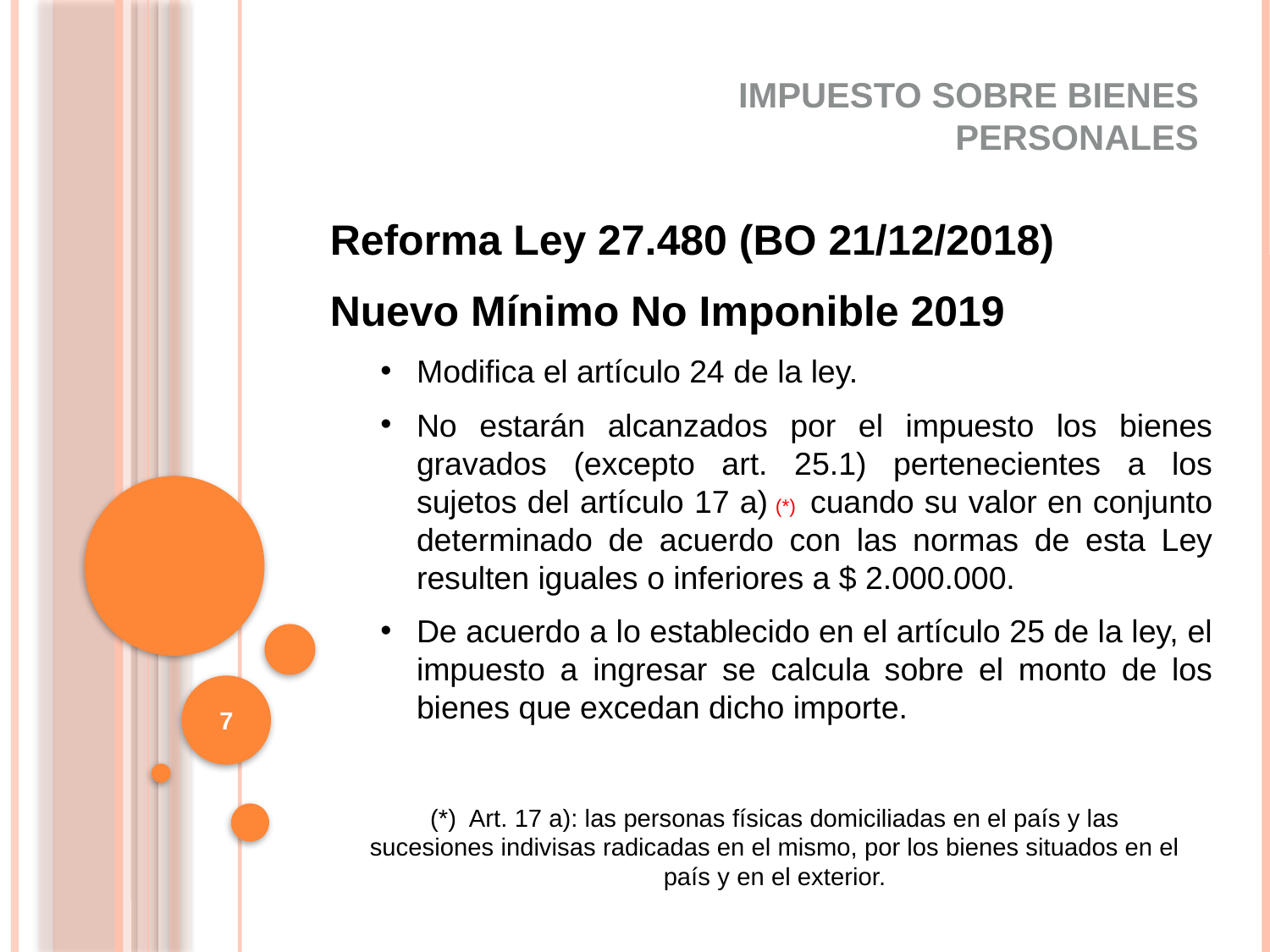

IMPUESTO SOBRE BIENES PERSONALES
Reforma Ley 27.480 (BO 21/12/2018)
Nuevo Mínimo No Imponible 2019
Modifica el artículo 24 de la ley.
No estarán alcanzados por el impuesto los bienes gravados (excepto art. 25.1) pertenecientes a los sujetos del artículo 17 a) (*)  cuando su valor en conjunto determinado de acuerdo con las normas de esta Ley resulten iguales o inferiores a $ 2.000.000.
De acuerdo a lo establecido en el artículo 25 de la ley, el impuesto a ingresar se calcula sobre el monto de los bienes que excedan dicho importe.

7
(*)  Art. 17 a): las personas físicas domiciliadas en el país y las sucesiones indivisas radicadas en el mismo, por los bienes situados en el país y en el exterior.